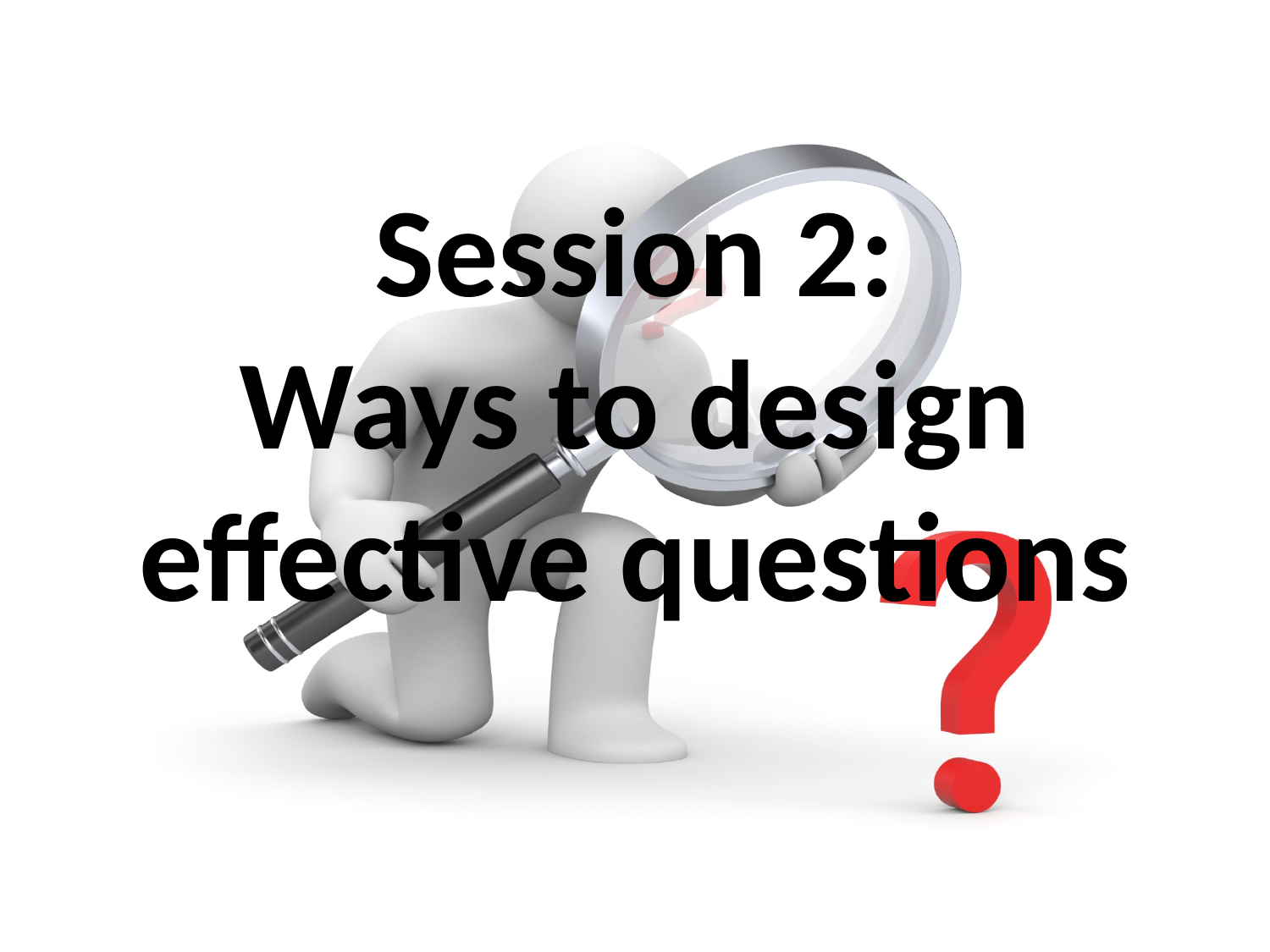

# Session 2: Ways to design effective questions